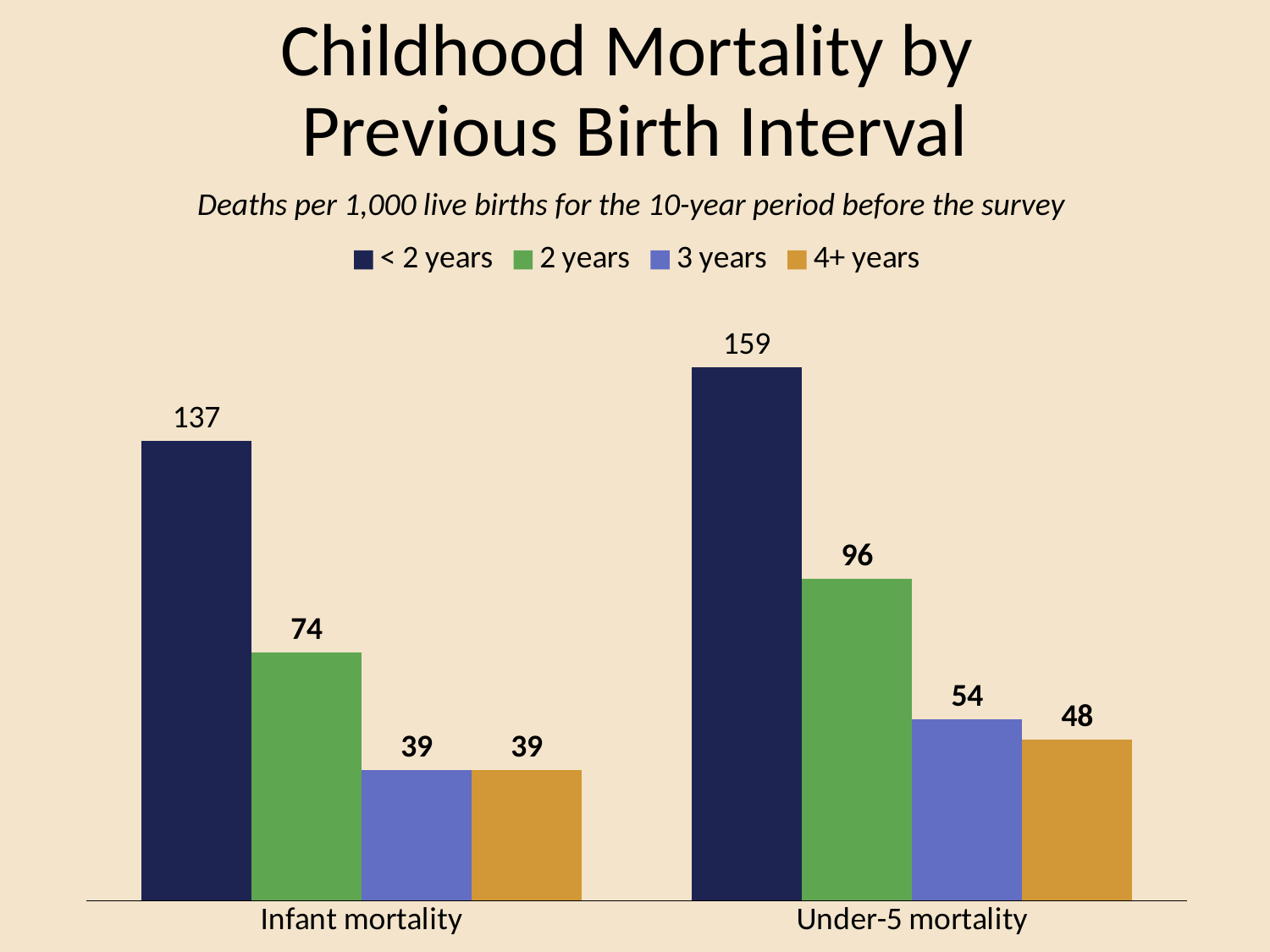

# Childhood Mortality by Previous Birth Interval
Deaths per 1,000 live births for the 10-year period before the survey

### Chart

| Category | < 2 years | 2 years | 3 years | 4+ years |
|---|---|---|---|---|
| Infant mortality | 137.0 | 74.0 | 39.0 | 39.0 |
| Under-5 mortality | 159.0 | 96.0 | 54.0 | 48.0 |